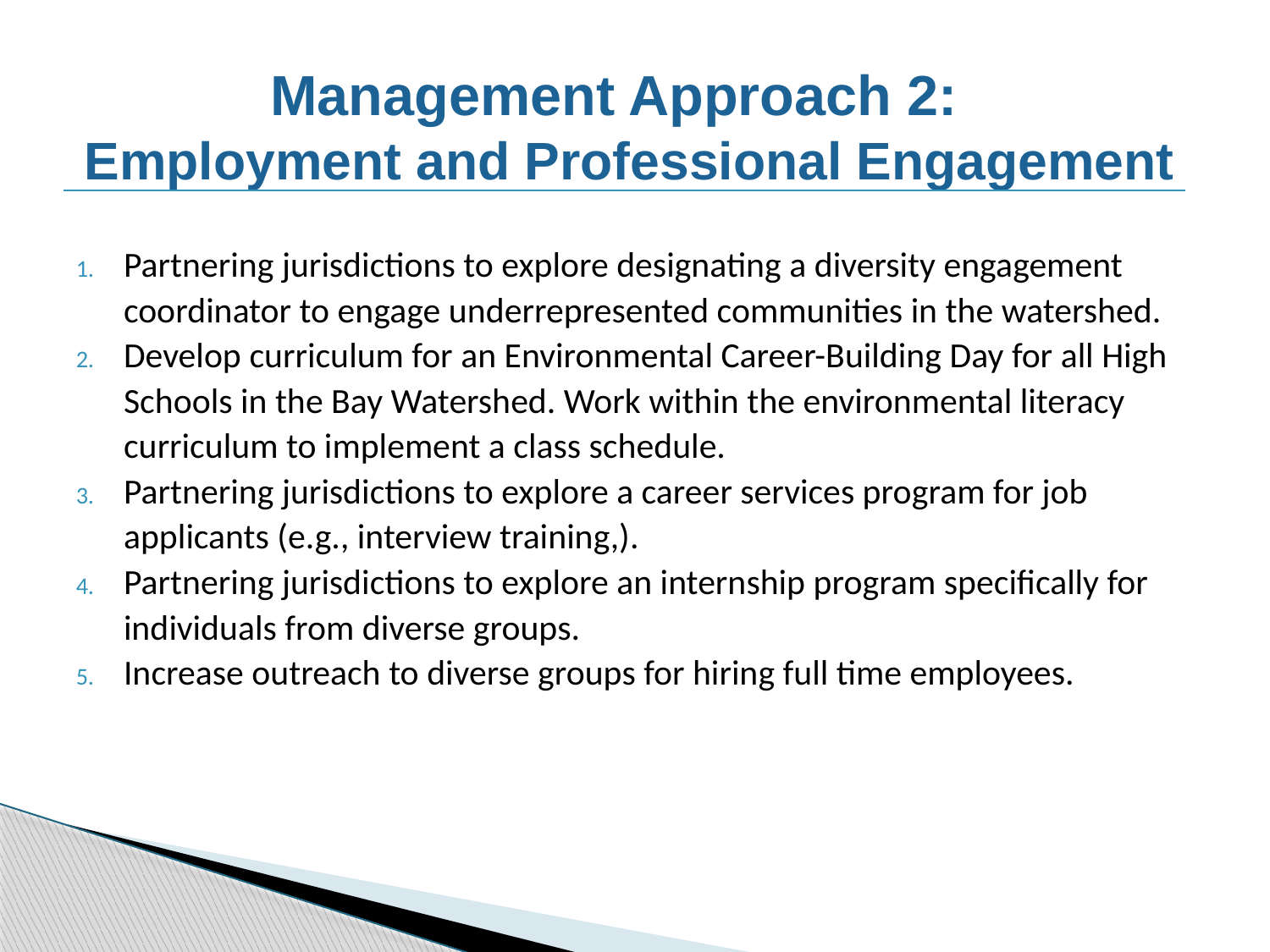

# Management Approach 2: Employment and Professional Engagement
Partnering jurisdictions to explore designating a diversity engagement coordinator to engage underrepresented communities in the watershed.
Develop curriculum for an Environmental Career-Building Day for all High Schools in the Bay Watershed. Work within the environmental literacy curriculum to implement a class schedule.
Partnering jurisdictions to explore a career services program for job applicants (e.g., interview training,).
Partnering jurisdictions to explore an internship program specifically for individuals from diverse groups.
Increase outreach to diverse groups for hiring full time employees.